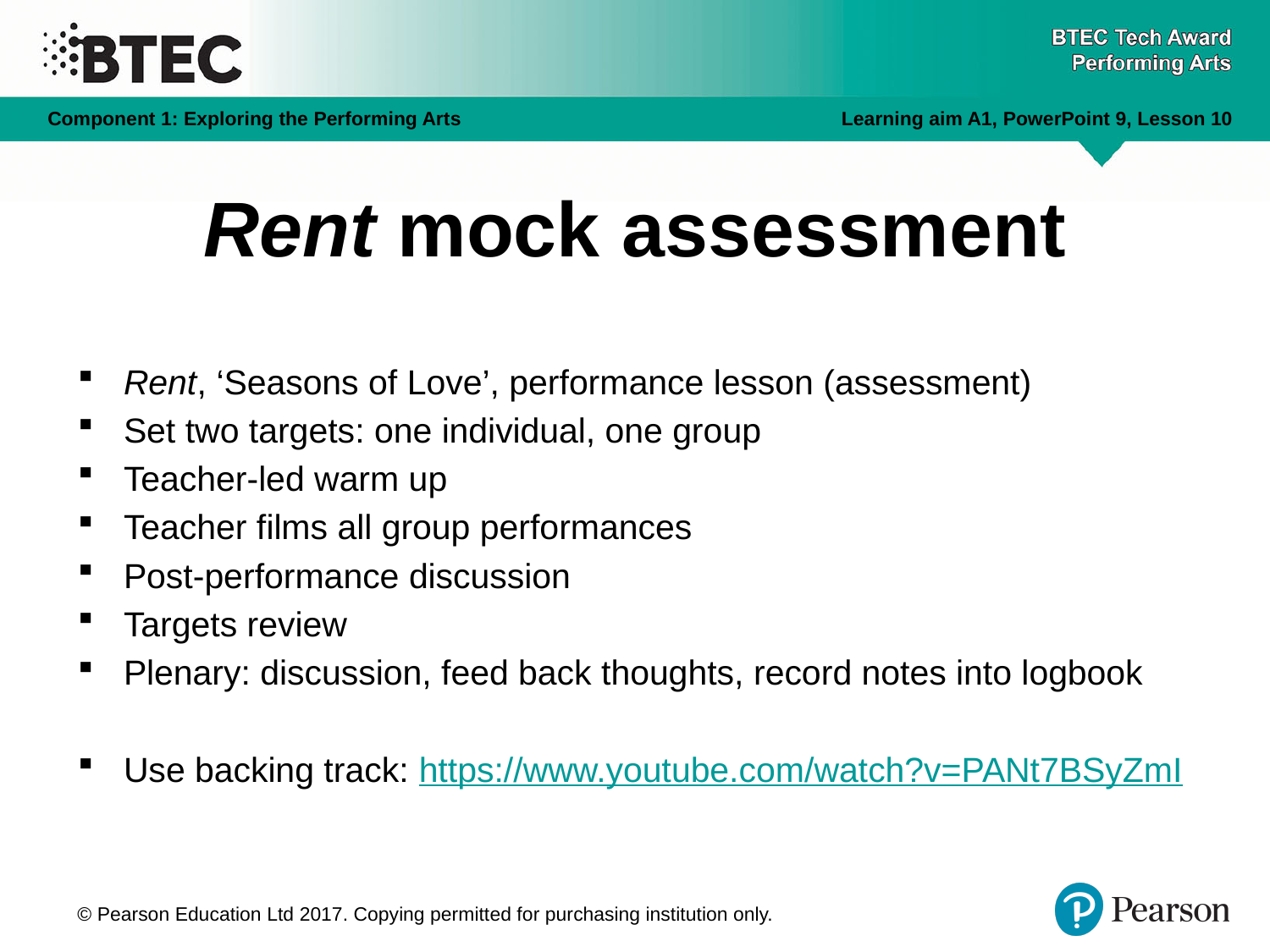

# Rent mock assessment

Rent, ‘Seasons of Love’, performance lesson (assessment)
Set two targets: one individual, one group
Teacher-led warm up
Teacher films all group performances
Post-performance discussion
Targets review
Plenary: discussion, feed back thoughts, record notes into logbook

Use backing track: https://www.youtube.com/watch?v=PANt7BSyZmI

© Pearson Education Ltd 2017. Copying permitted for purchasing institution only.